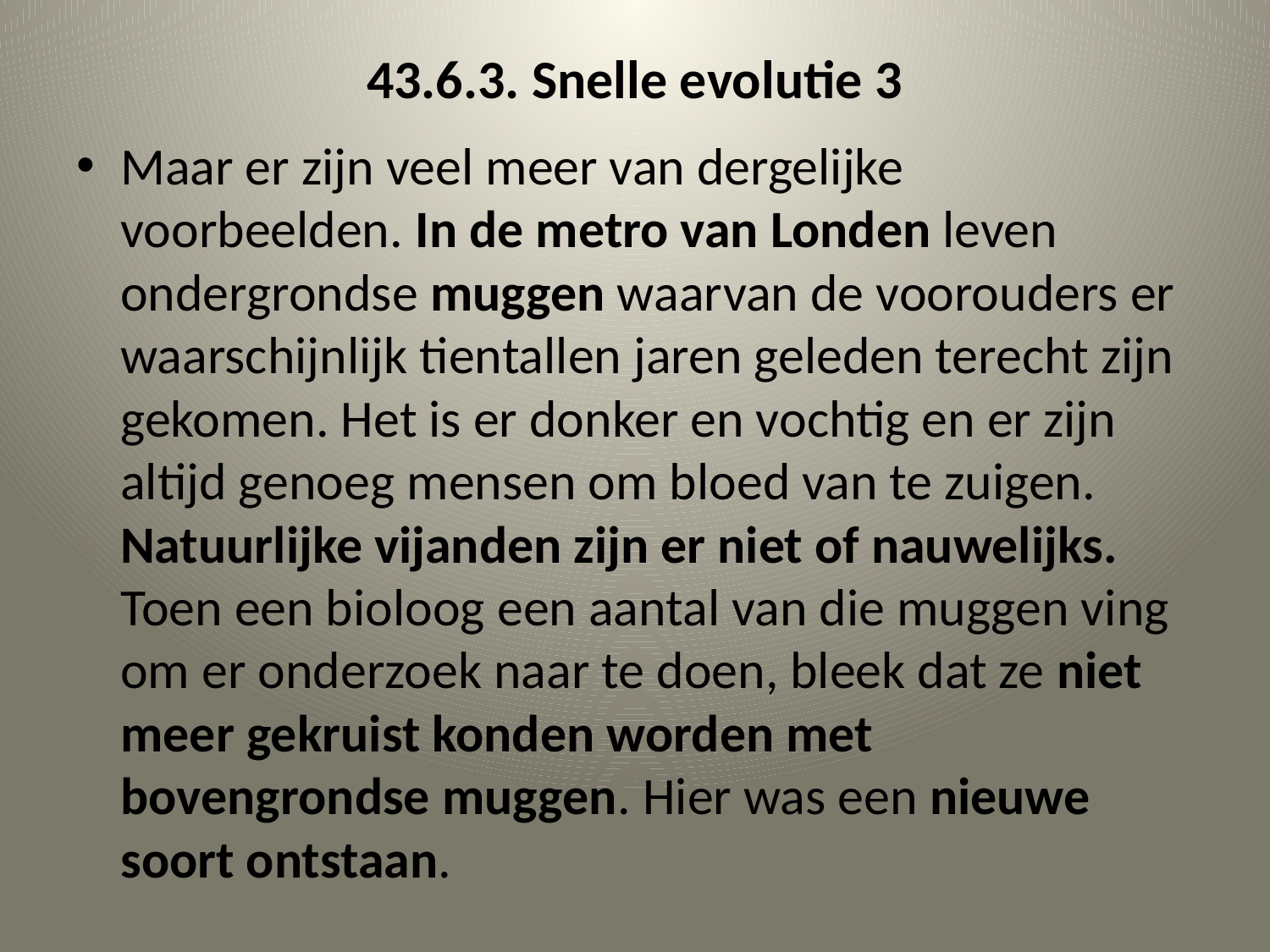

# 43.6.3. Snelle evolutie 3
Maar er zijn veel meer van dergelijke voorbeelden. In de metro van Londen leven ondergrondse muggen waarvan de voorouders er waarschijnlijk tientallen jaren geleden terecht zijn gekomen. Het is er donker en vochtig en er zijn altijd genoeg mensen om bloed van te zuigen. Natuurlijke vijanden zijn er niet of nauwelijks. Toen een bioloog een aantal van die muggen ving om er onderzoek naar te doen, bleek dat ze niet meer gekruist konden worden met bovengrondse muggen. Hier was een nieuwe soort ontstaan.